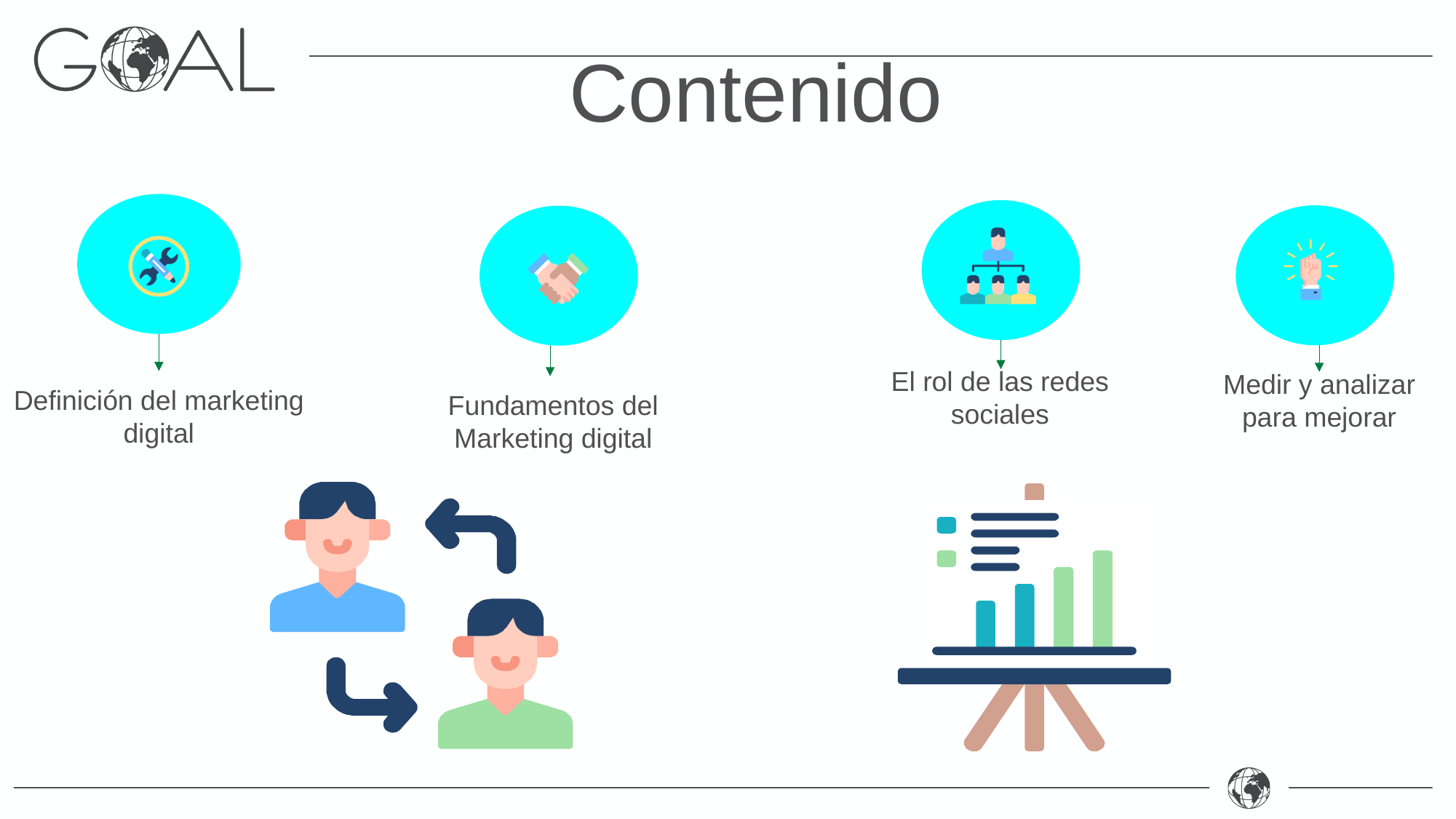

Contenido

El rol de las redes sociales
Medir y analizar para mejorar
Definición del marketing digital
Fundamentos del Marketing digital